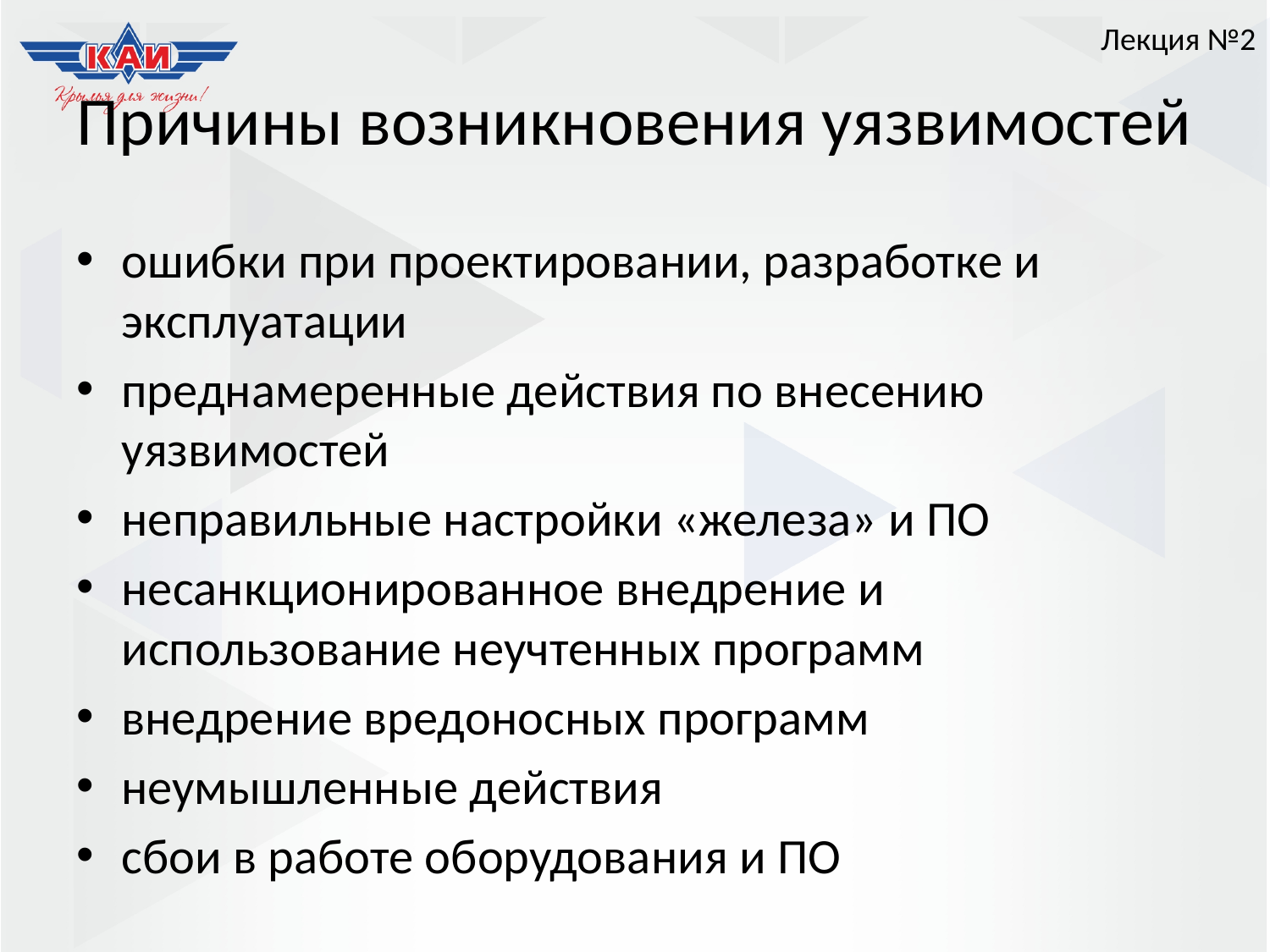

Лекция №2
# Причины возникновения уязвимостей
ошибки при проектировании, разработке и эксплуатации
преднамеренные действия по внесению уязвимостей
неправильные настройки «железа» и ПО
несанкционированное внедрение и использование неучтенных программ
внедрение вредоносных программ
неумышленные действия
сбои в работе оборудования и ПО